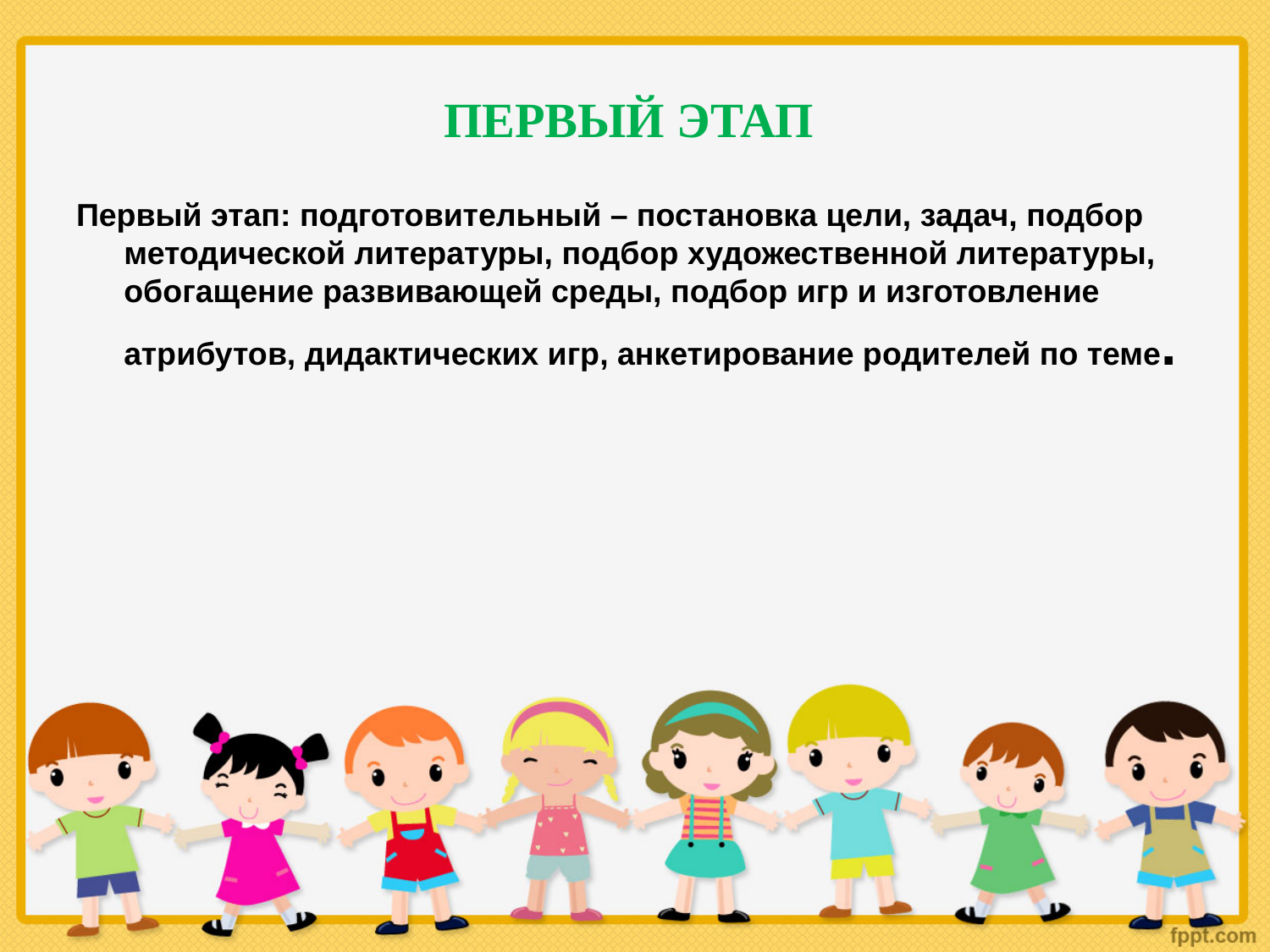

# ПЕРВЫЙ ЭТАП
Первый этап: подготовительный – постановка цели, задач, подбор методической литературы, подбор художественной литературы, обогащение развивающей среды, подбор игр и изготовление атрибутов, дидактических игр, анкетирование родителей по теме.